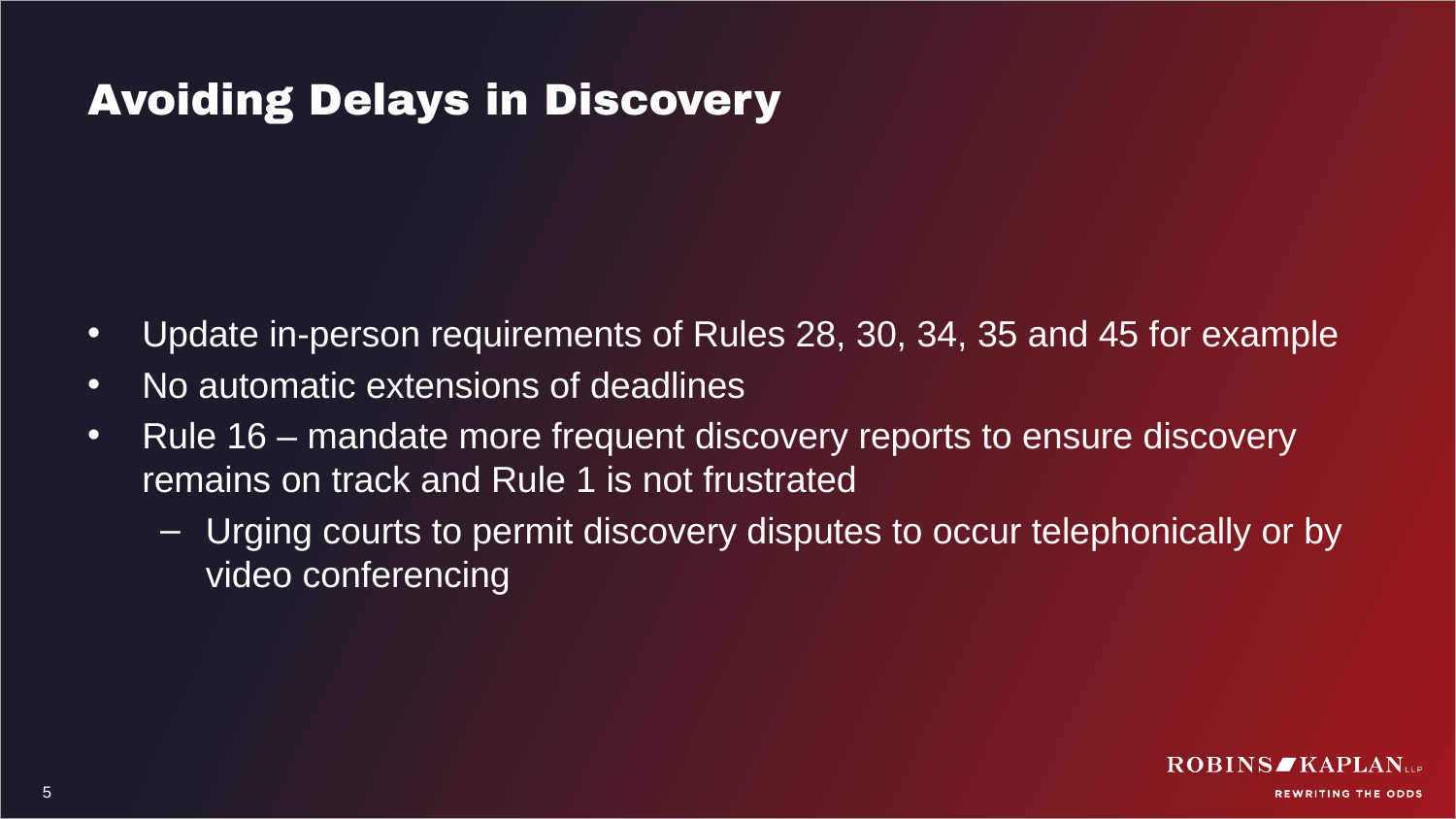

# Avoiding Delays in Discovery

Update in-person requirements of Rules 28, 30, 34, 35 and 45 for example
No automatic extensions of deadlines
Rule 16 – mandate more frequent discovery reports to ensure discovery remains on track and Rule 1 is not frustrated
Urging courts to permit discovery disputes to occur telephonically or by video conferencing